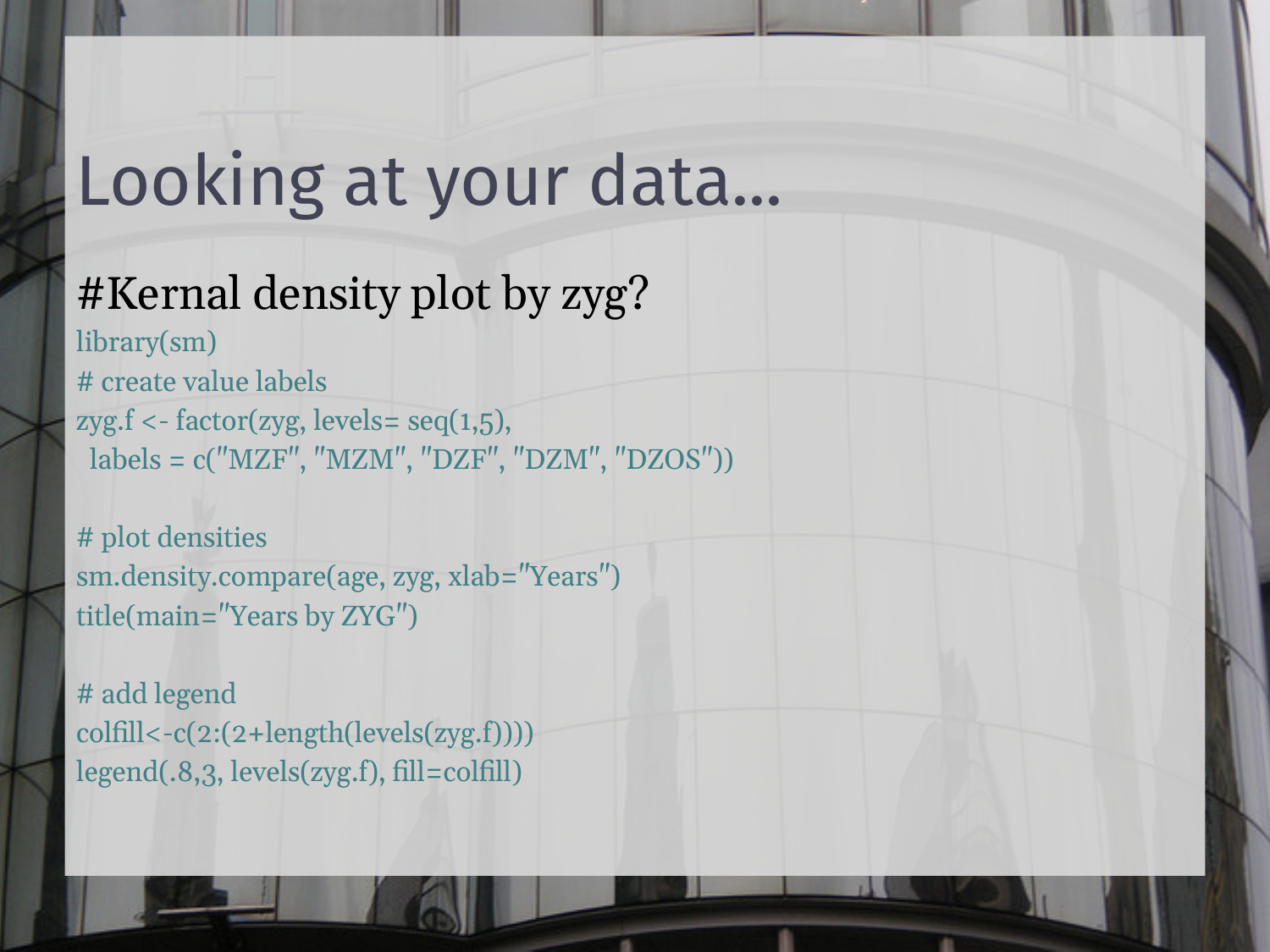

Looking at your data...
#Kernal density plot by zyg?
library(sm)
# create value labels
zyg.f <- factor(zyg, levels= seq(1,5),
  labels = c("MZF", "MZM", "DZF", "DZM", "DZOS"))

# plot densities
sm.density.compare(age, zyg, xlab="Years")
title(main="Years by ZYG")

# add legend
colfill<-c(2:(2+length(levels(zyg.f))))
legend(.8,3, levels(zyg.f), fill=colfill)